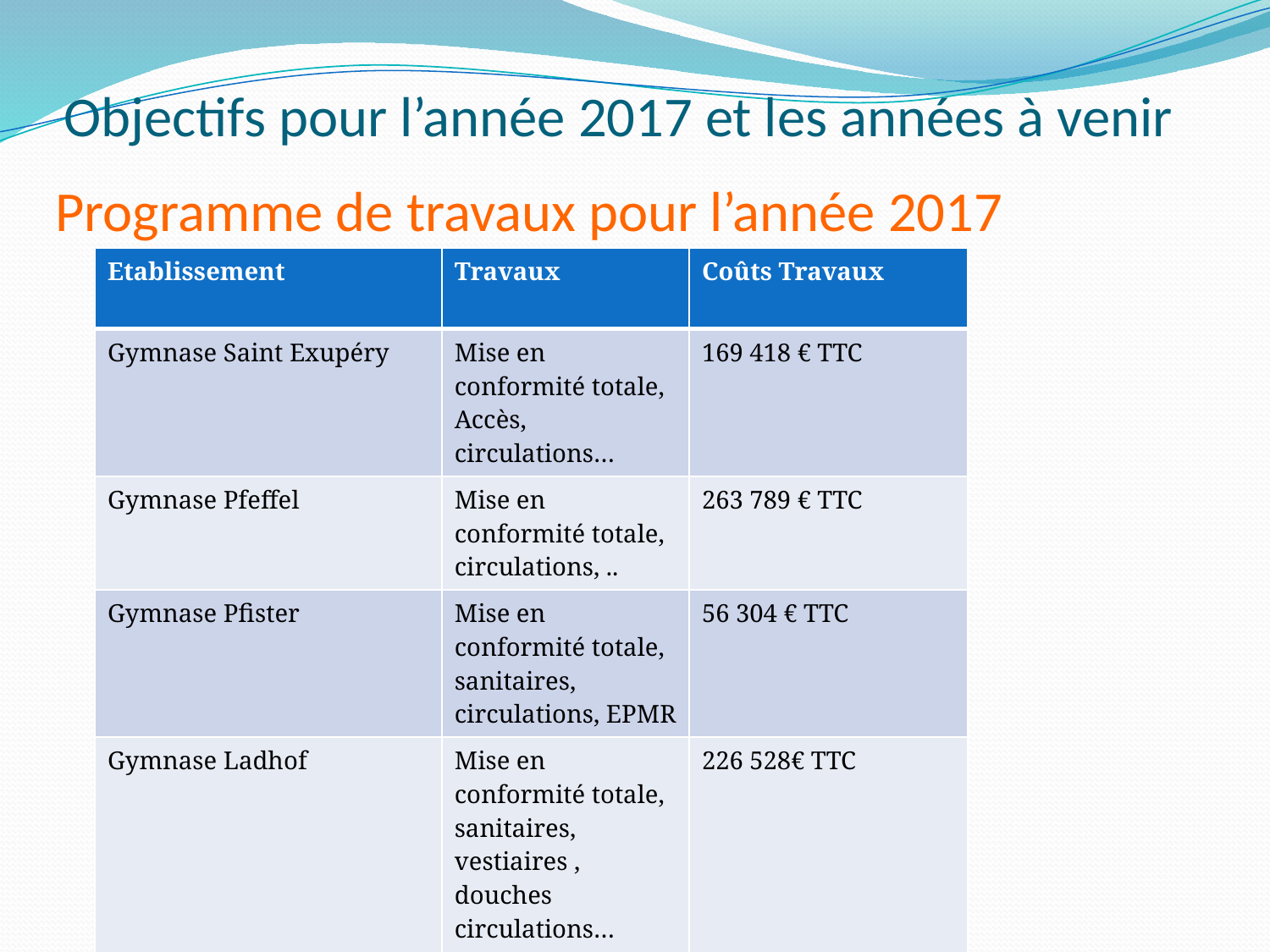

# Objectifs pour l’année 2017 et les années à venir
Programme de travaux pour l’année 2017

| Etablissement | Travaux | Coûts Travaux |
| --- | --- | --- |
| Gymnase Saint Exupéry | Mise en conformité totale, Accès, circulations… | 169 418 € TTC |
| Gymnase Pfeffel | Mise en conformité totale, circulations, .. | 263 789 € TTC |
| Gymnase Pfister | Mise en conformité totale, sanitaires, circulations, EPMR | 56 304 € TTC |
| Gymnase Ladhof | Mise en conformité totale, sanitaires, vestiaires , douches circulations… | 226 528€ TTC |